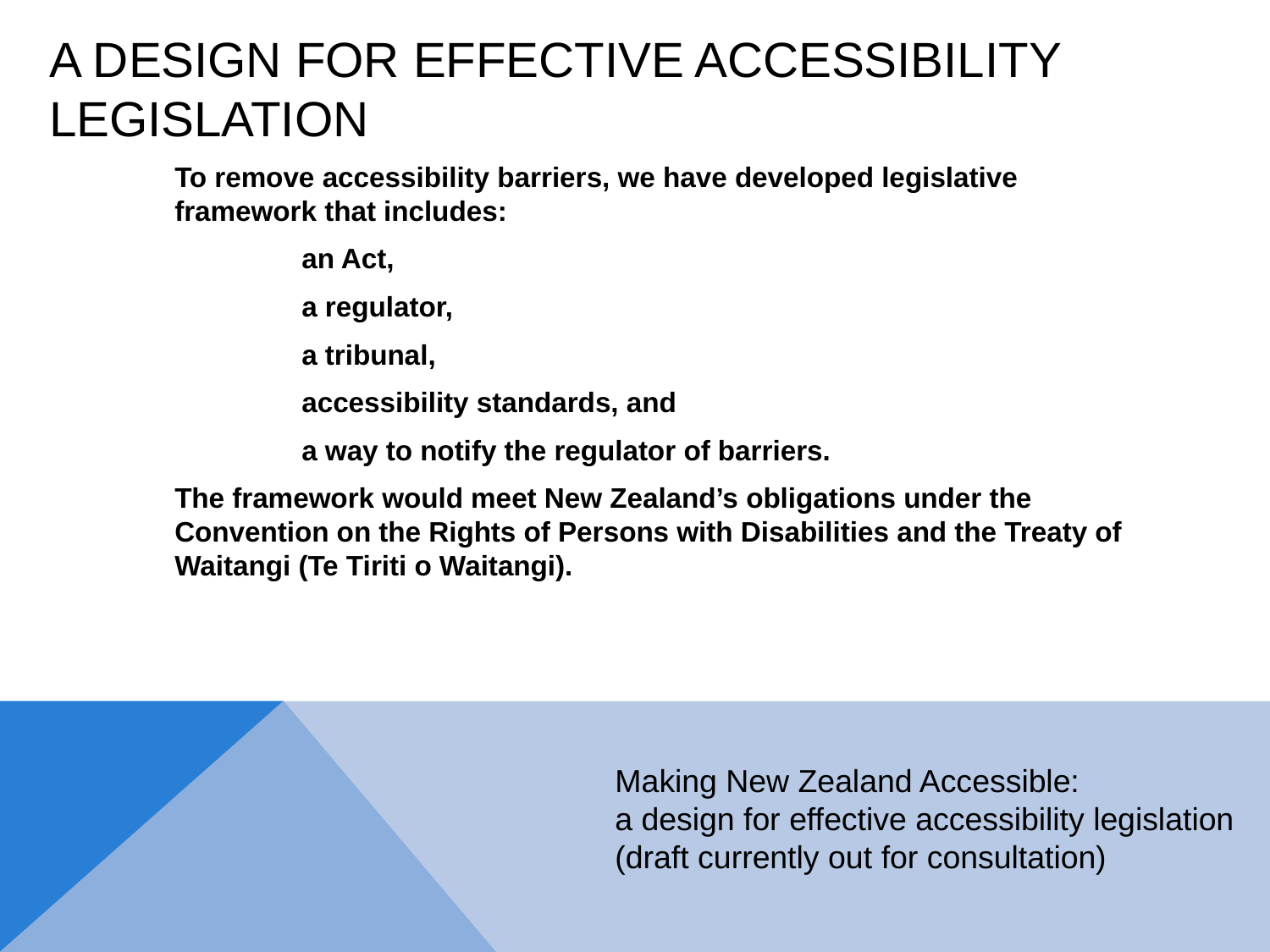

# A design for effective Accessibility Legislation
	To remove accessibility barriers, we have developed legislative framework that includes:
		an Act,
		a regulator,
		a tribunal,
		accessibility standards, and
		a way to notify the regulator of barriers.
	The framework would meet New Zealand’s obligations under the Convention on the Rights of Persons with Disabilities and the Treaty of Waitangi (Te Tiriti o Waitangi).

Making New Zealand Accessible:
a design for effective accessibility legislation
(draft currently out for consultation)